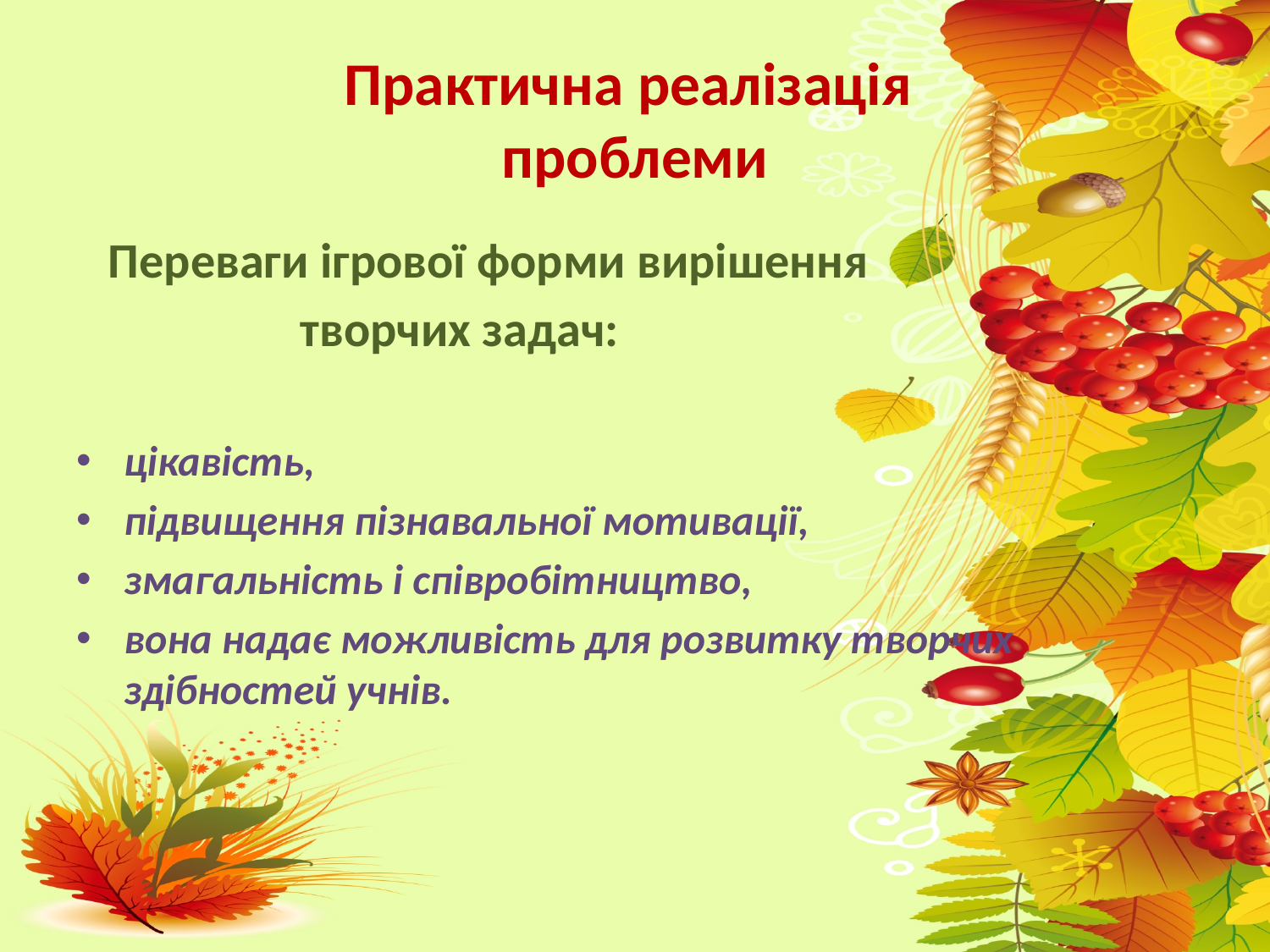

# Практична реалізація проблеми
    Переваги ігрової форми вирішення
                    творчих задач:

цікавість,
підвищення пізнавальної мотивації,
змагальність і співробітництво,
вона надає можливість для розвитку творчих здібностей учнів.